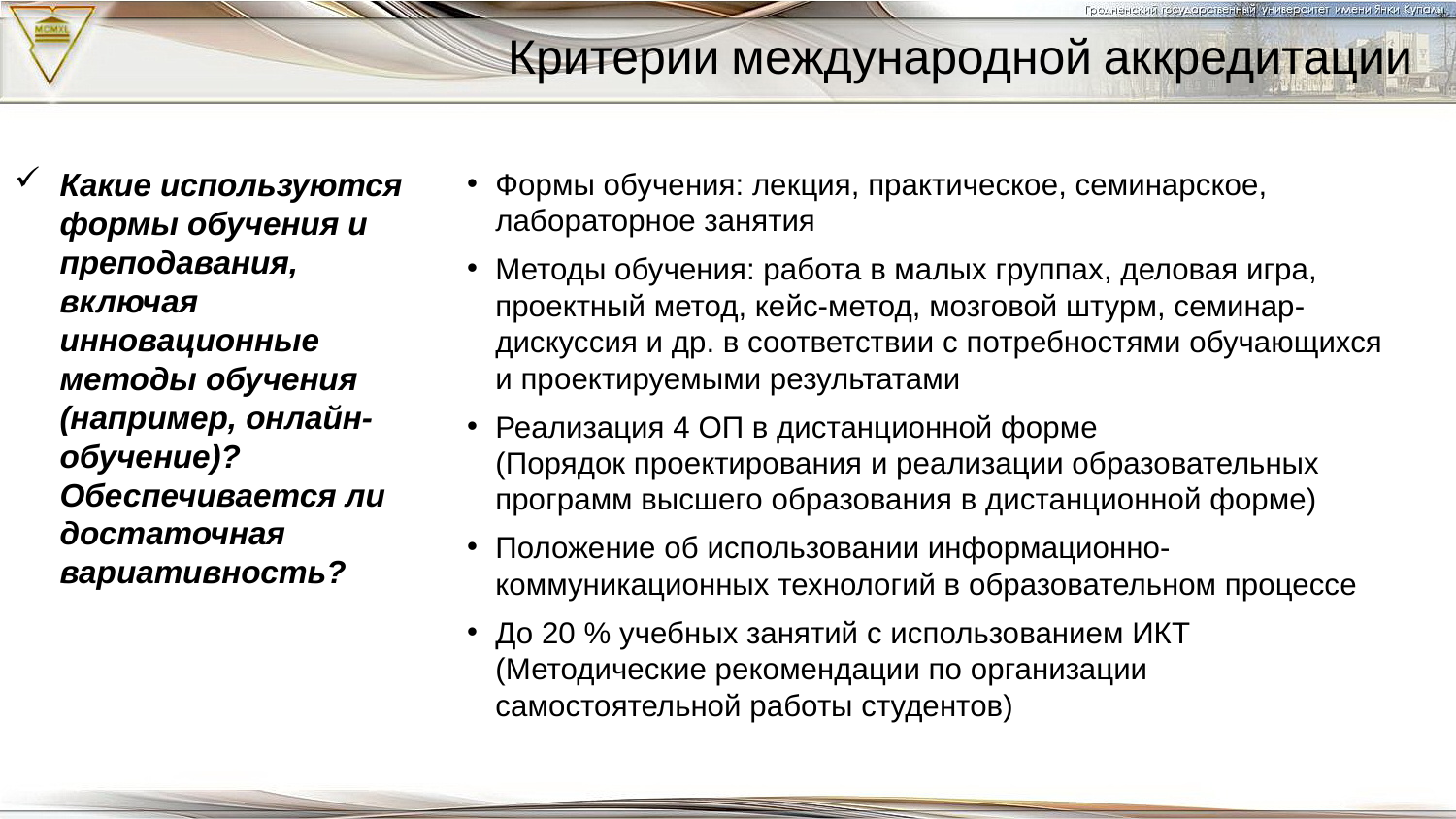

Критерии международной аккредитации
Какие используются формы обучения и преподавания, включая инновационные методы обучения (например, онлайн-обучение)? Обеспечивается ли достаточная вариативность?
Формы обучения: лекция, практическое, семинарское, лабораторное занятия
Методы обучения: работа в малых группах, деловая игра, проектный метод, кейс-метод, мозговой штурм, семинар-дискуссия и др. в соответствии с потребностями обучающихся и проектируемыми результатами
Реализация 4 ОП в дистанционной форме
(Порядок проектирования и реализации образовательных программ высшего образования в дистанционной форме)
Положение об использовании информационно-коммуникационных технологий в образовательном процессе
До 20 % учебных занятий с использованием ИКТ (Методические рекомендации по организации самостоятельной работы студентов)